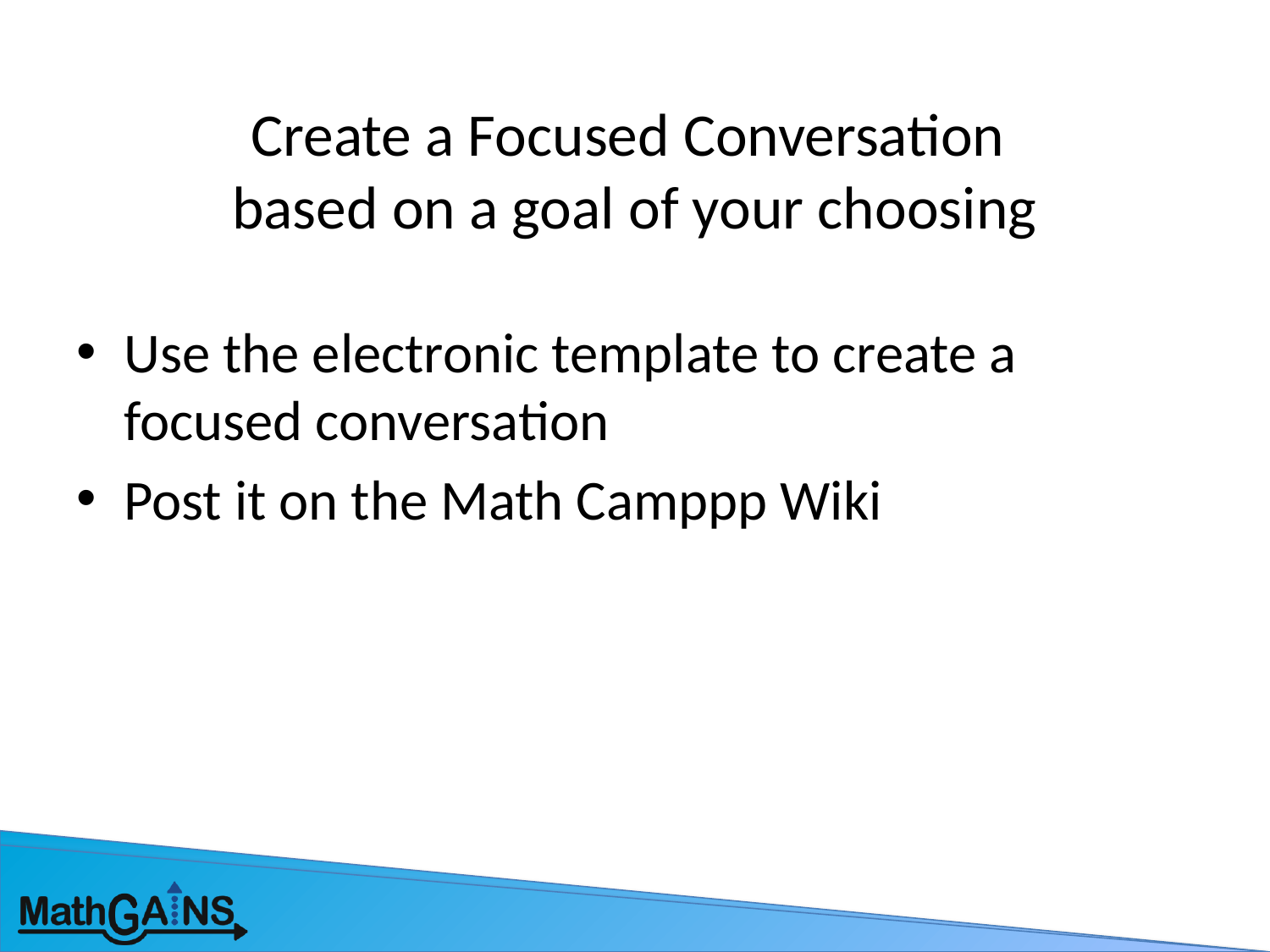

# Create a Focused Conversation based on a goal of your choosing
Use the electronic template to create a focused conversation
Post it on the Math Camppp Wiki